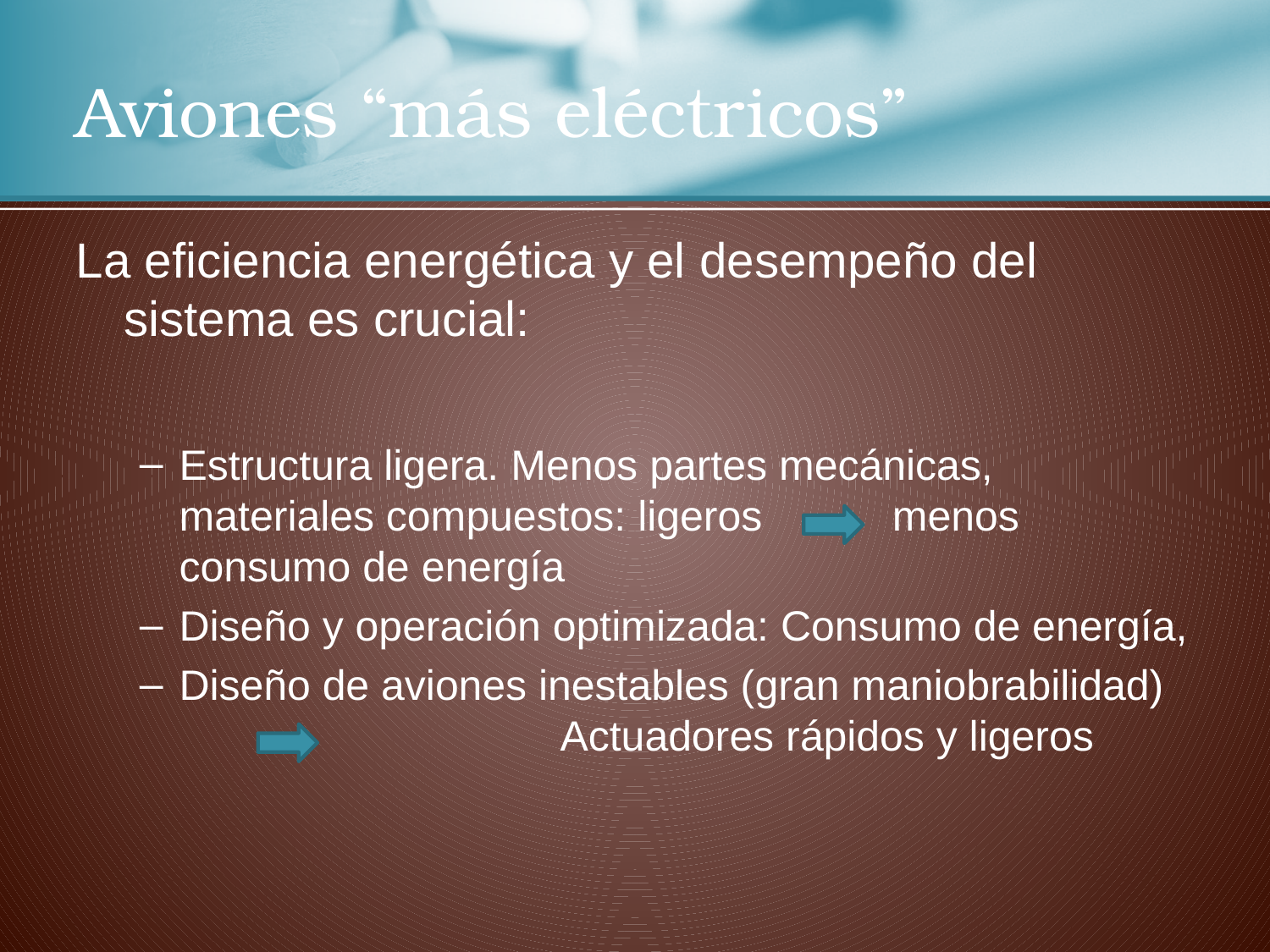

# Aviones “más eléctricos”
La eficiencia energética y el desempeño del sistema es crucial:

Estructura ligera. Menos partes mecánicas, materiales compuestos: ligeros           menos consumo de energía
Diseño y operación optimizada: Consumo de energía,
Diseño de aviones inestables (gran maniobrabilidad)                     		Actuadores rápidos y ligeros